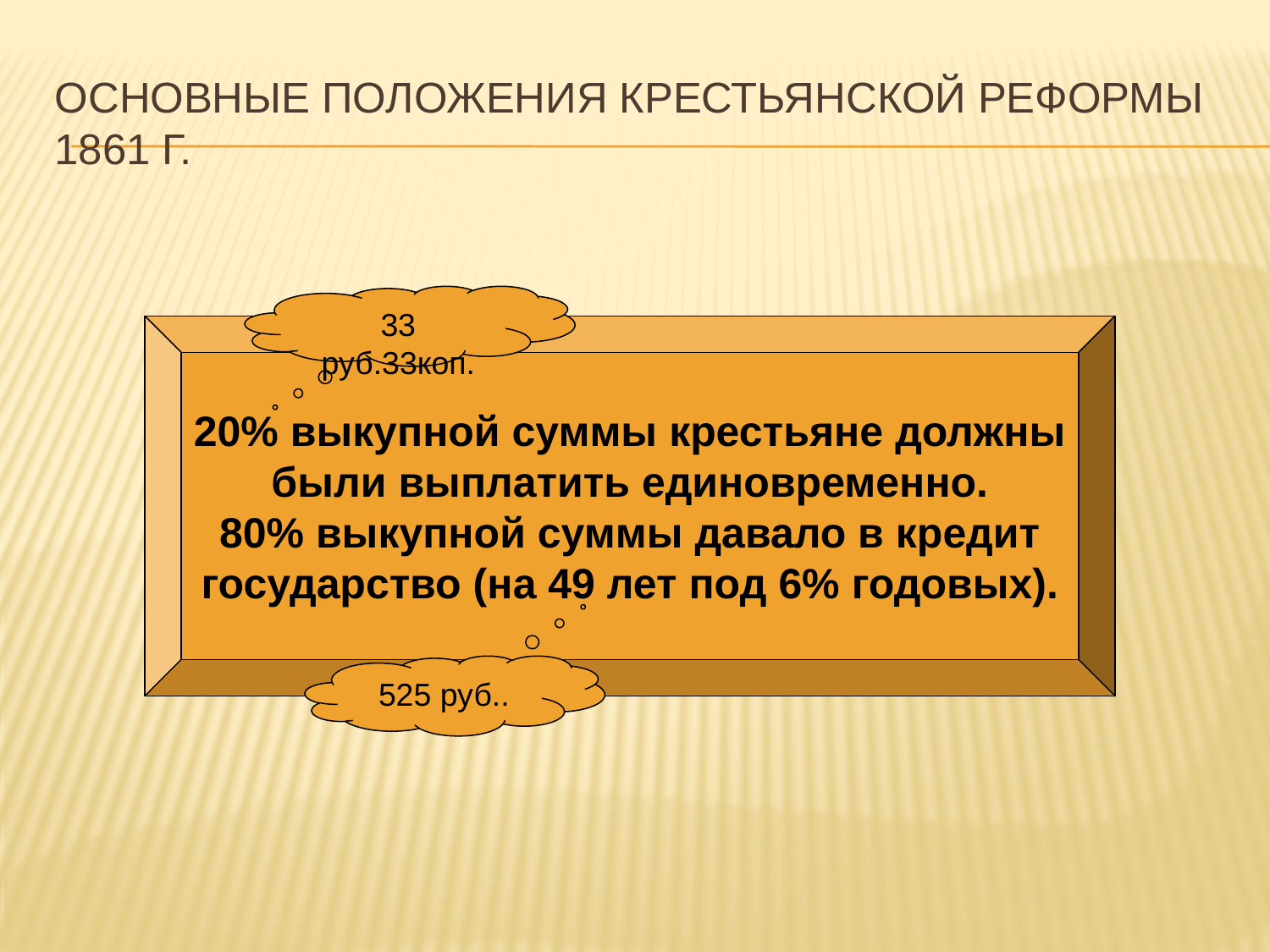

# Основные положения крестьянской реформы 1861 г.
33 руб.33коп.
20% выкупной суммы крестьяне должны
были выплатить единовременно.
80% выкупной суммы давало в кредит
государство (на 49 лет под 6% годовых).
525 руб..